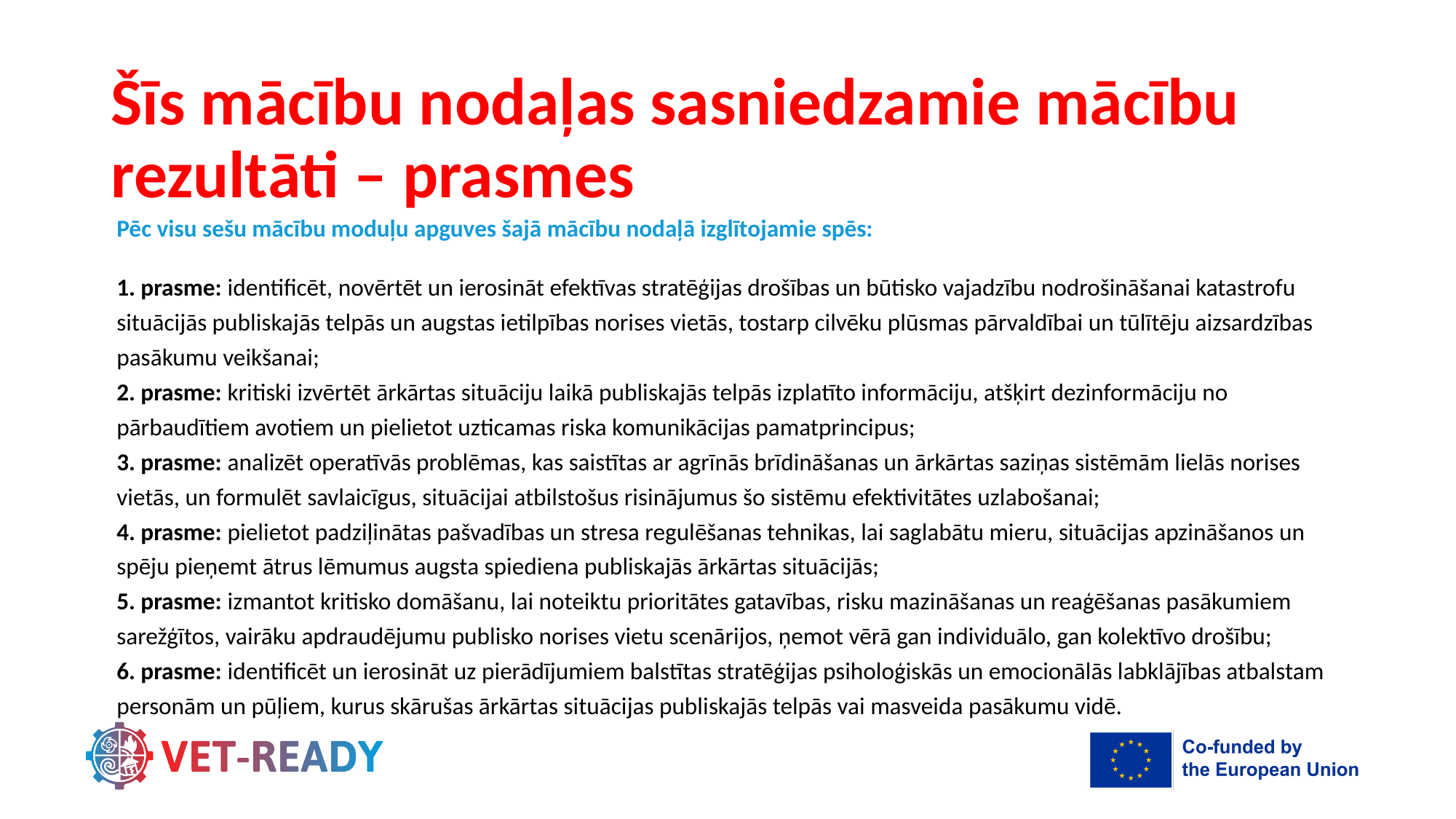

# Šīs mācību nodaļas sasniedzamie mācību rezultāti – prasmes
Pēc visu sešu mācību moduļu apguves šajā mācību nodaļā izglītojamie spēs:

1. prasme: identificēt, novērtēt un ierosināt efektīvas stratēģijas drošības un būtisko vajadzību nodrošināšanai katastrofu situācijās publiskajās telpās un augstas ietilpības norises vietās, tostarp cilvēku plūsmas pārvaldībai un tūlītēju aizsardzības pasākumu veikšanai;
2. prasme: kritiski izvērtēt ārkārtas situāciju laikā publiskajās telpās izplatīto informāciju, atšķirt dezinformāciju no pārbaudītiem avotiem un pielietot uzticamas riska komunikācijas pamatprincipus;
3. prasme: analizēt operatīvās problēmas, kas saistītas ar agrīnās brīdināšanas un ārkārtas saziņas sistēmām lielās norises vietās, un formulēt savlaicīgus, situācijai atbilstošus risinājumus šo sistēmu efektivitātes uzlabošanai;
4. prasme: pielietot padziļinātas pašvadības un stresa regulēšanas tehnikas, lai saglabātu mieru, situācijas apzināšanos un spēju pieņemt ātrus lēmumus augsta spiediena publiskajās ārkārtas situācijās;
5. prasme: izmantot kritisko domāšanu, lai noteiktu prioritātes gatavības, risku mazināšanas un reaģēšanas pasākumiem sarežģītos, vairāku apdraudējumu publisko norises vietu scenārijos, ņemot vērā gan individuālo, gan kolektīvo drošību;
6. prasme: identificēt un ierosināt uz pierādījumiem balstītas stratēģijas psiholoģiskās un emocionālās labklājības atbalstam personām un pūļiem, kurus skārušas ārkārtas situācijas publiskajās telpās vai masveida pasākumu vidē.